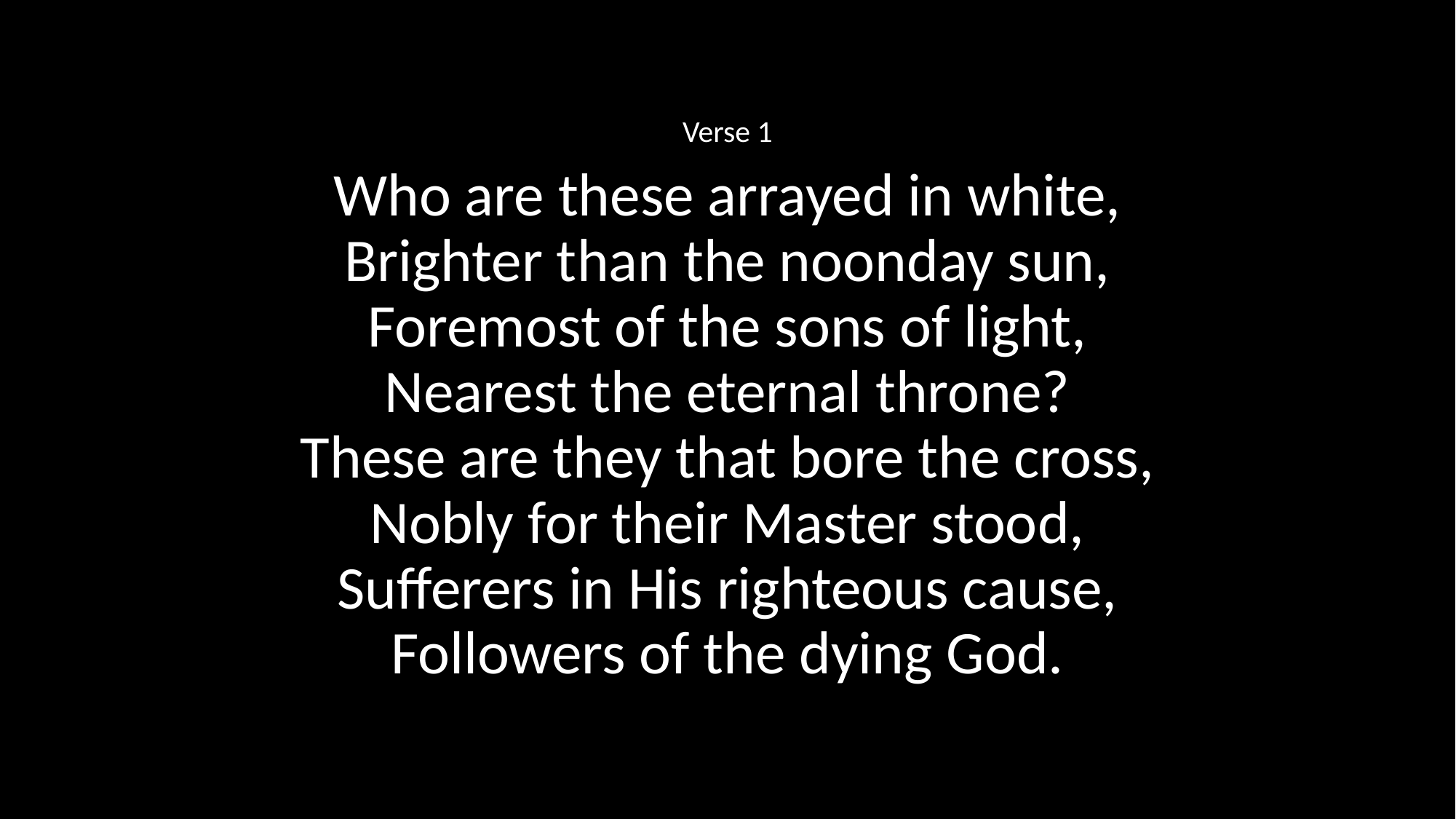

Verse 1
Who are these arrayed in white,
Brighter than the noonday sun,
Foremost of the sons of light,
Nearest the eternal throne?
These are they that bore the cross,
Nobly for their Master stood,
Sufferers in His righteous cause,
Followers of the dying God.